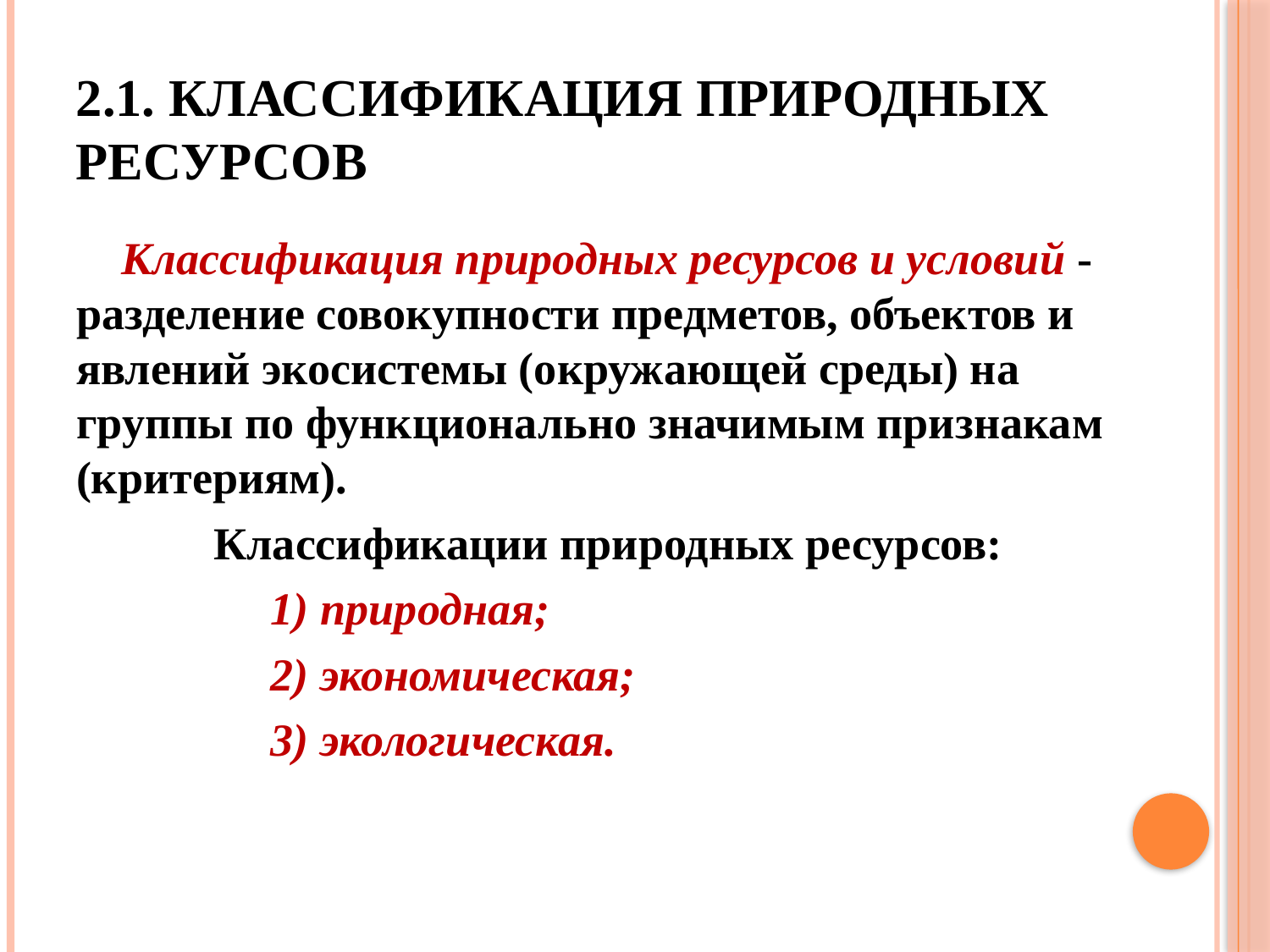

# 2.1. Классификация природных ресурсов
    Классификация природных ресурсов и условий - разделение совокупности предметов, объектов и явлений экосистемы (окружающей среды) на группы по функционально значимым признакам (критериям).
            Классификации природных ресурсов:
                 1) природная;
                 2) экономическая;
                 3) экологическая.